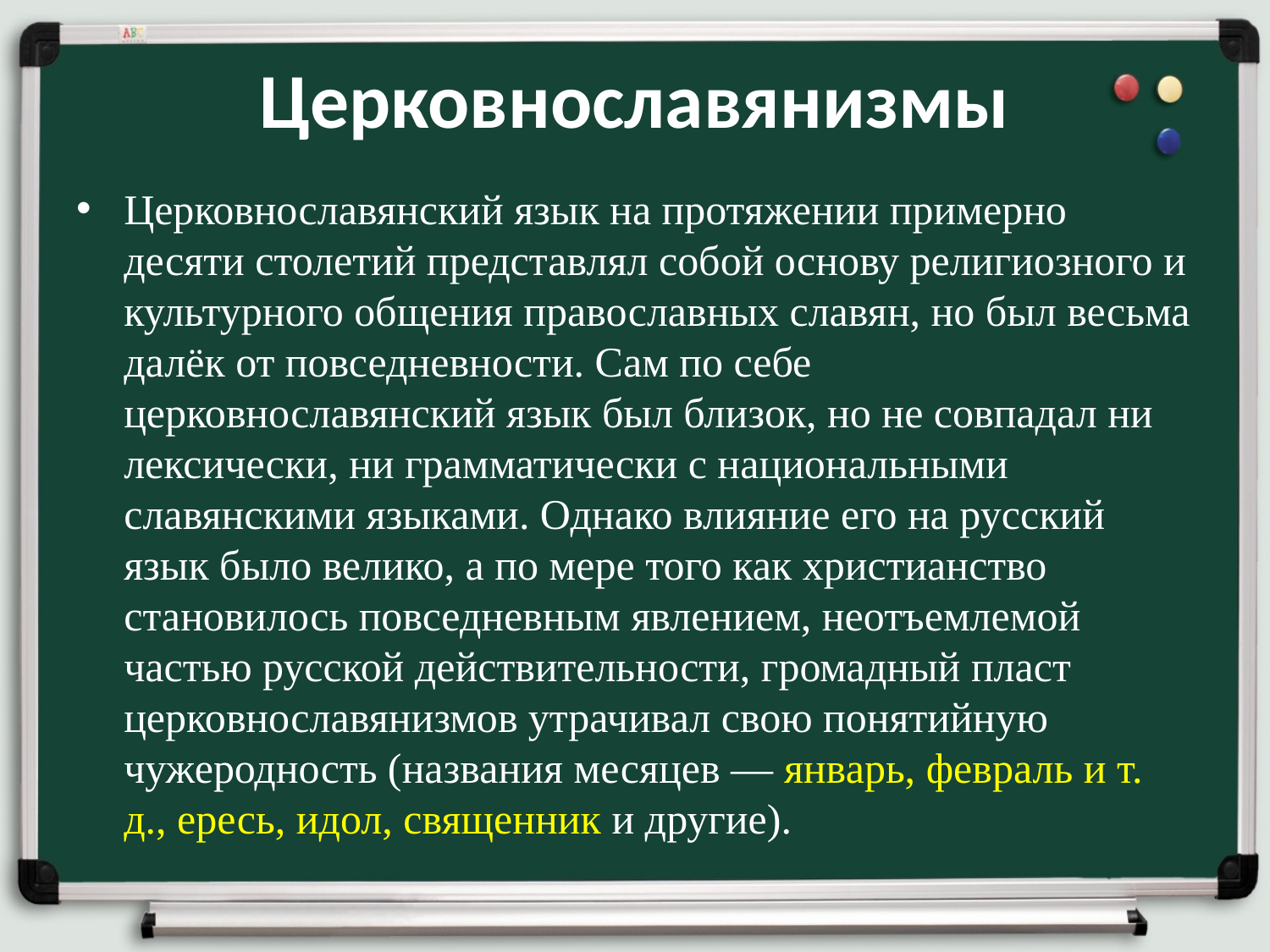

# Церковнославянизмы
Церковнославянский язык на протяжении примерно десяти столетий представлял собой основу религиозного и культурного общения православных славян, но был весьма далёк от повседневности. Сам по себе церковнославянский язык был близок, но не совпадал ни лексически, ни грамматически с национальными славянскими языками. Однако влияние его на русский язык было велико, а по мере того как христианство становилось повседневным явлением, неотъемлемой частью русской действительности, громадный пласт церковнославянизмов утрачивал свою понятийную чужеродность (названия месяцев — январь, февраль и т. д., ересь, идол, священник и другие).